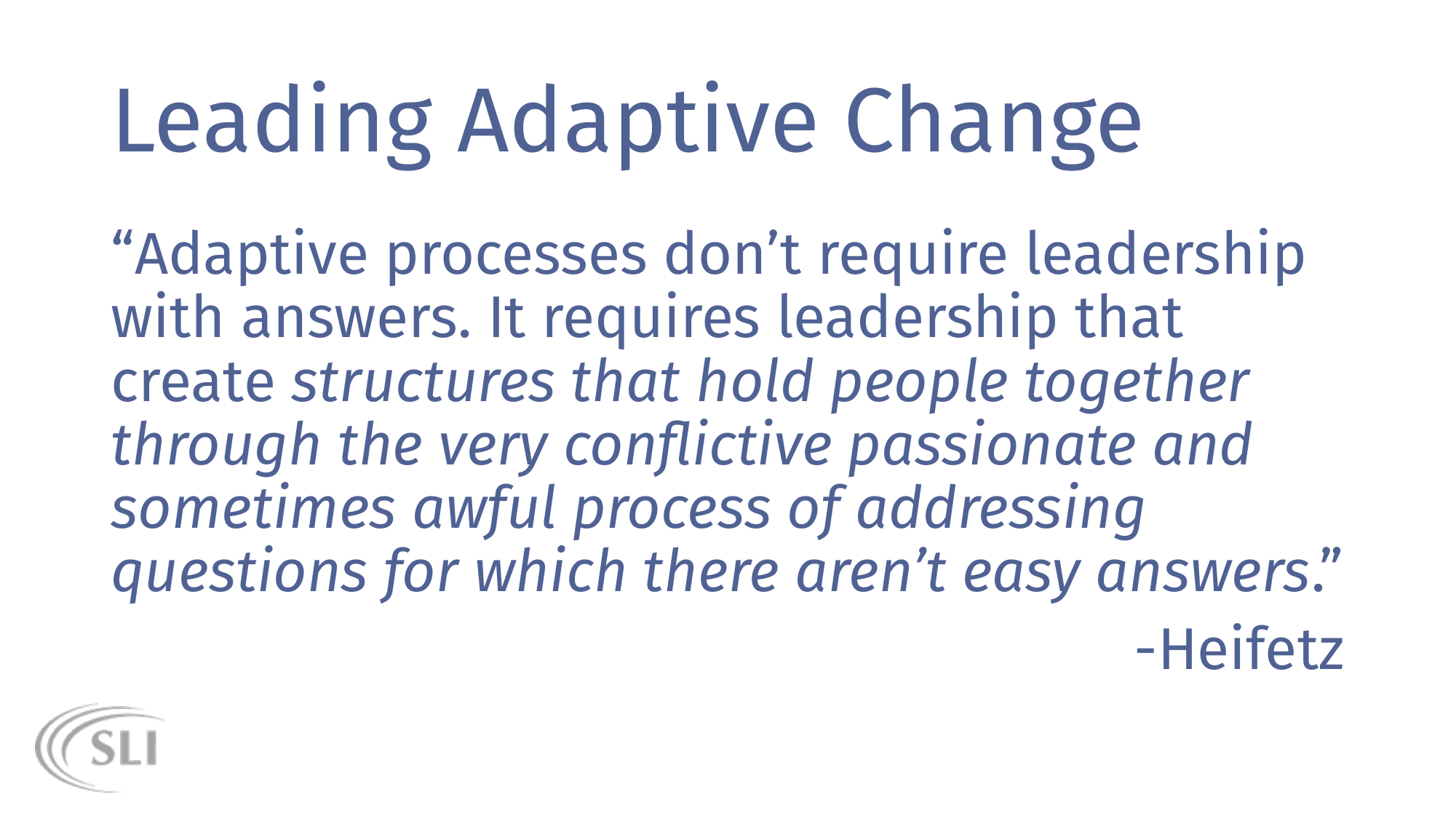

# Leading Adaptive Change
“Adaptive processes don’t require leadership with answers. It requires leadership that create structures that hold people together through the very conflictive passionate and sometimes awful process of addressing questions for which there aren’t easy answers.”
-Heifetz